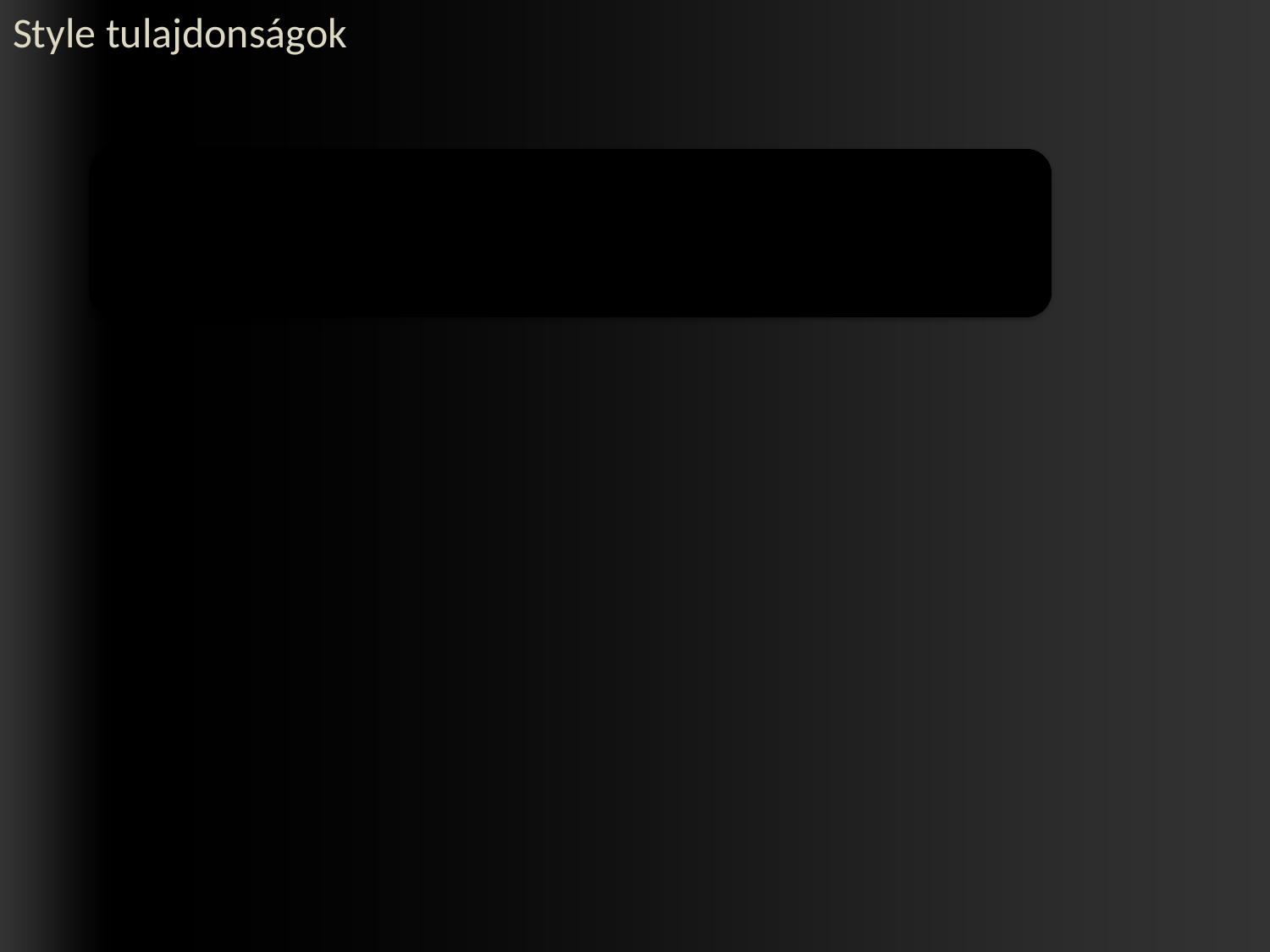

# Style tulajdonságok
|  |  |  |
| --- | --- | --- |
| BasedOn | Resources | Setters |
| TargetType | Triggers |  |